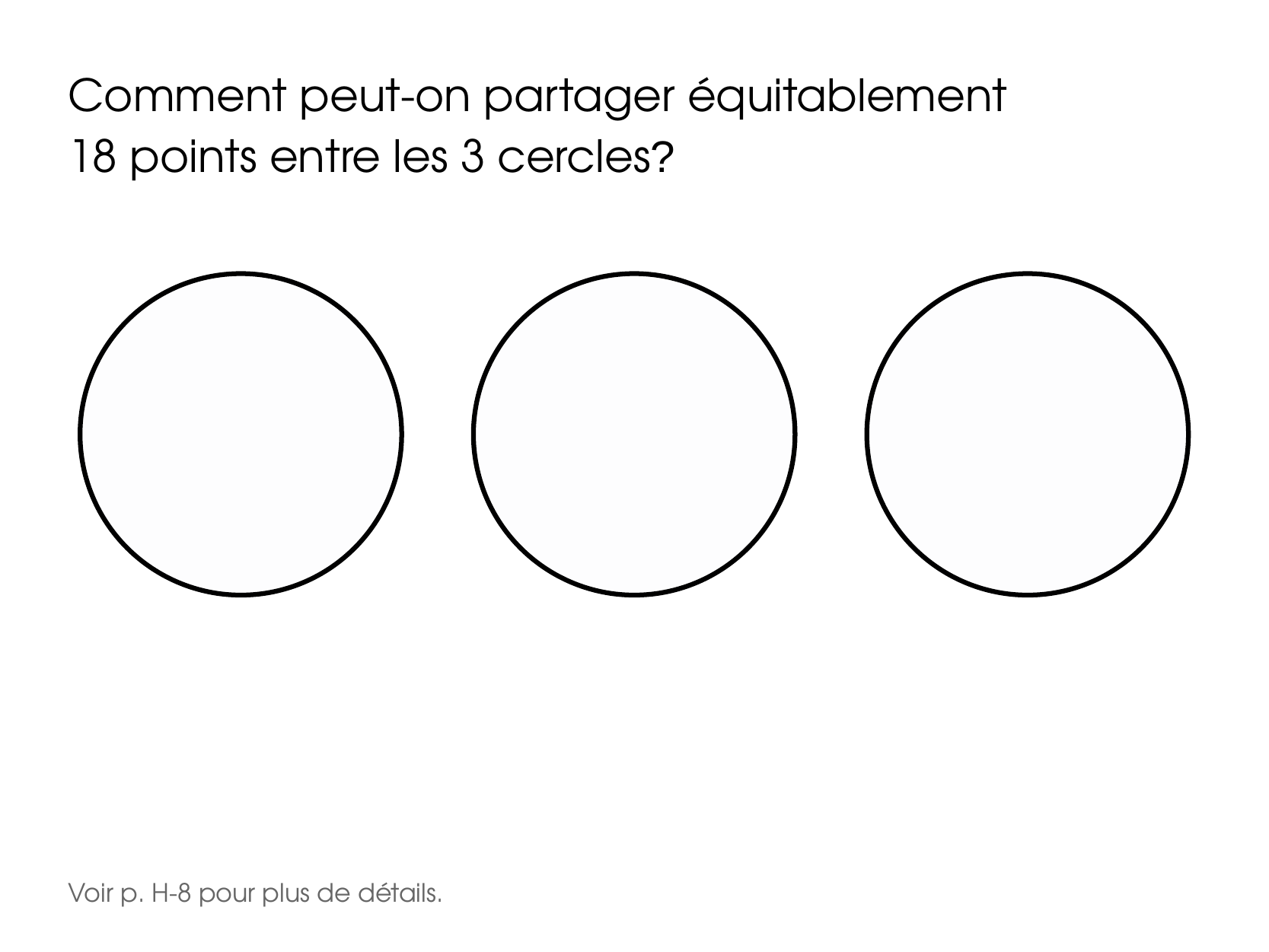

Comment peut-on partager équitablement 18 points entre les 3 cercles?

Voir p. H-8 pour plus de détails.